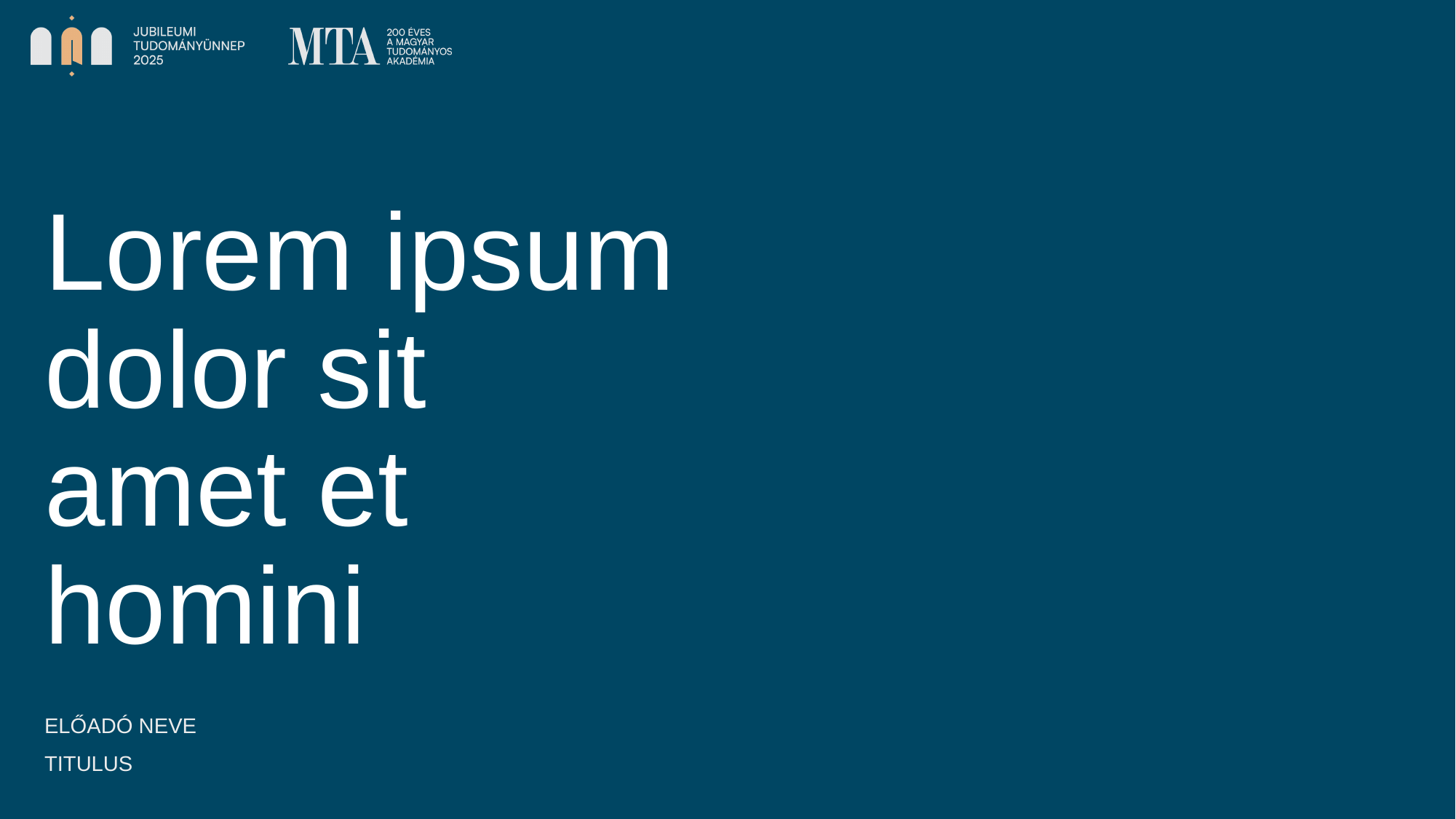

# Lorem ipsum dolor sit amet et homini
ELŐADÓ NEVE
TITULUS